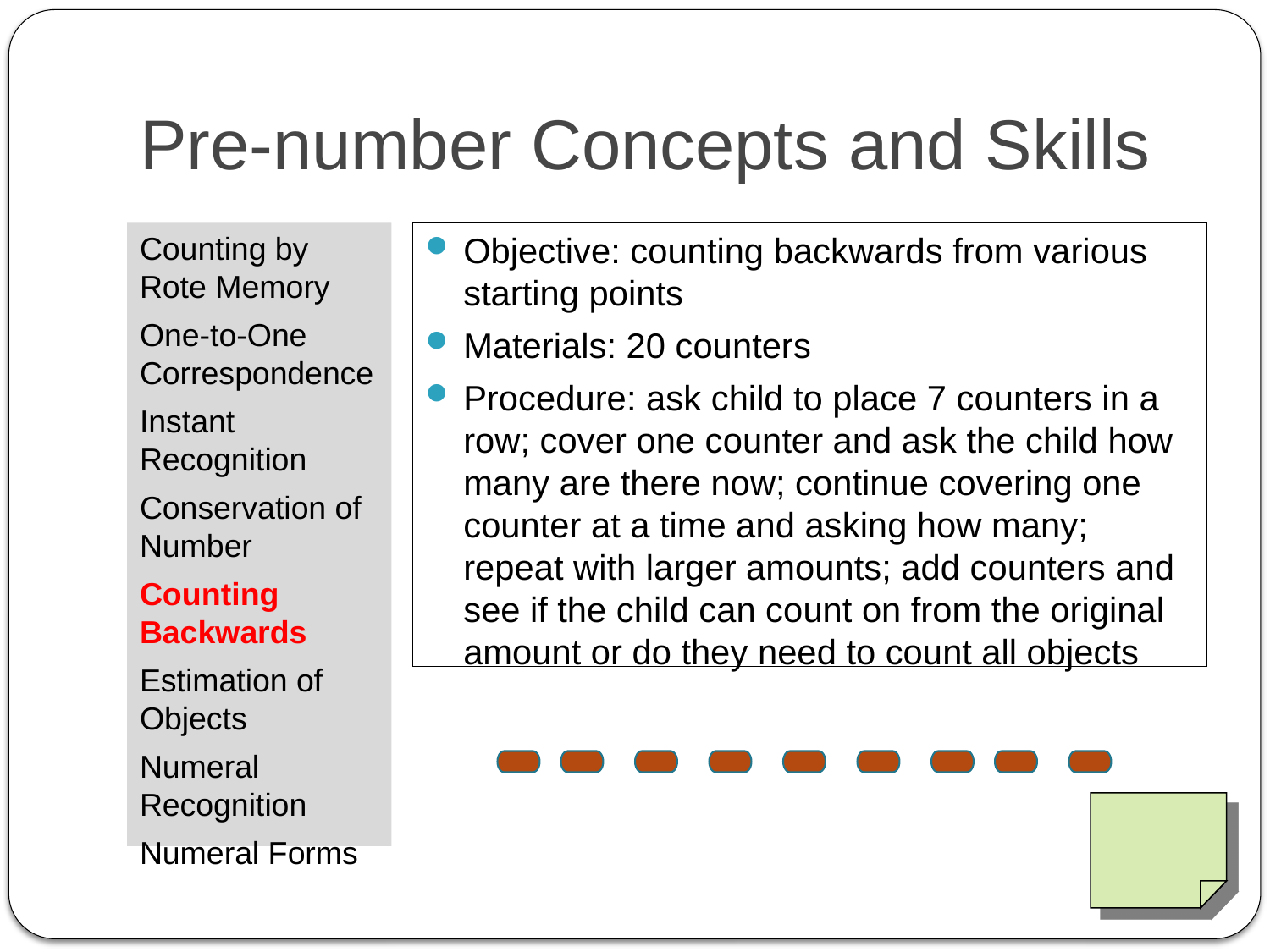

# Pre-number Concepts and Skills
Counting by Rote Memory
One-to-One Correspondence
Instant Recognition
Conservation of Number
Counting Backwards
Estimation of Objects
Numeral Recognition
Numeral Forms
Objective: counting backwards from various starting points
Materials: 20 counters
Procedure: ask child to place 7 counters in a row; cover one counter and ask the child how many are there now; continue covering one counter at a time and asking how many; repeat with larger amounts; add counters and see if the child can count on from the original amount or do they need to count all objects